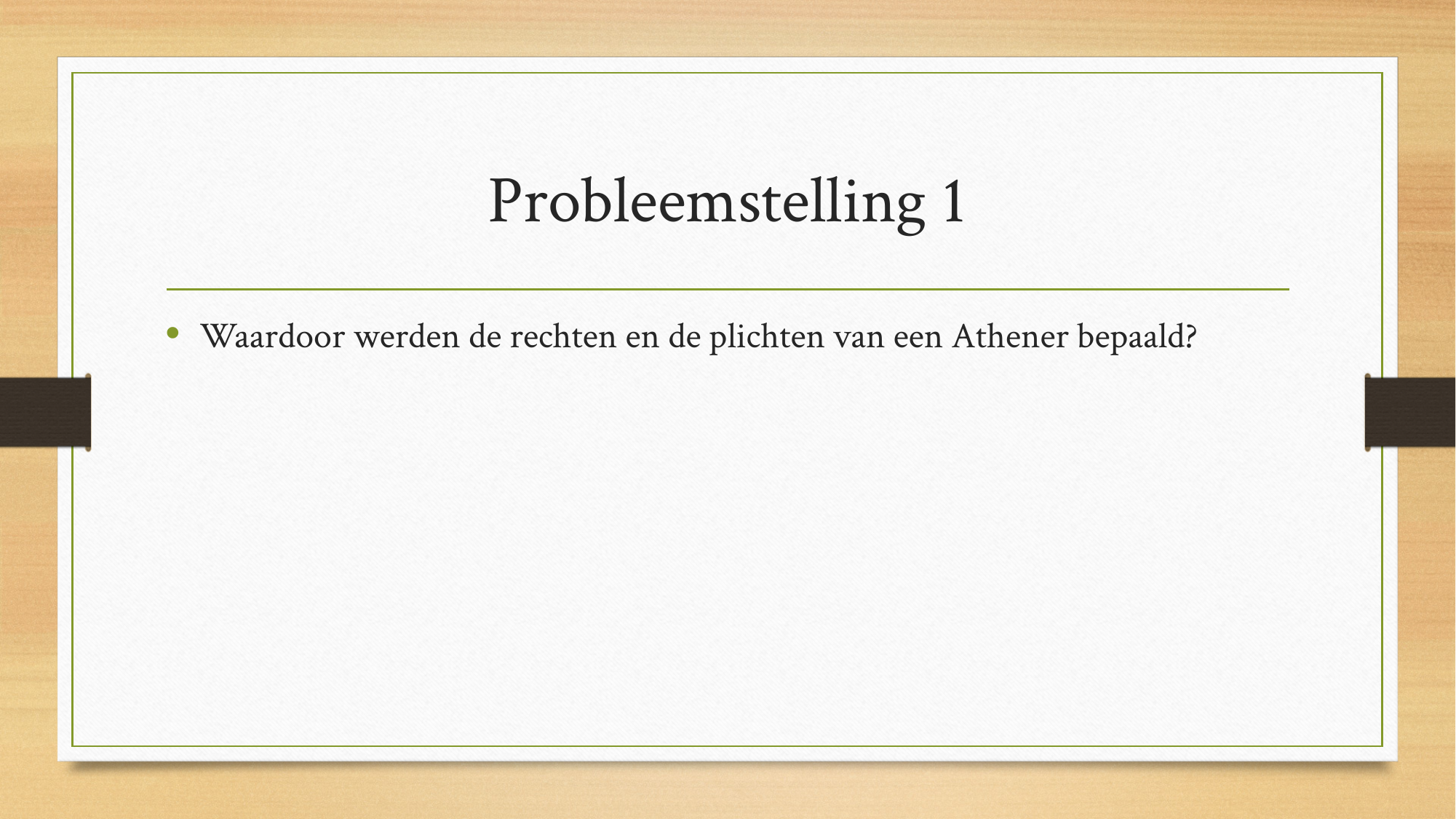

# Probleemstelling 1
Waardoor werden de rechten en de plichten van een Athener bepaald?